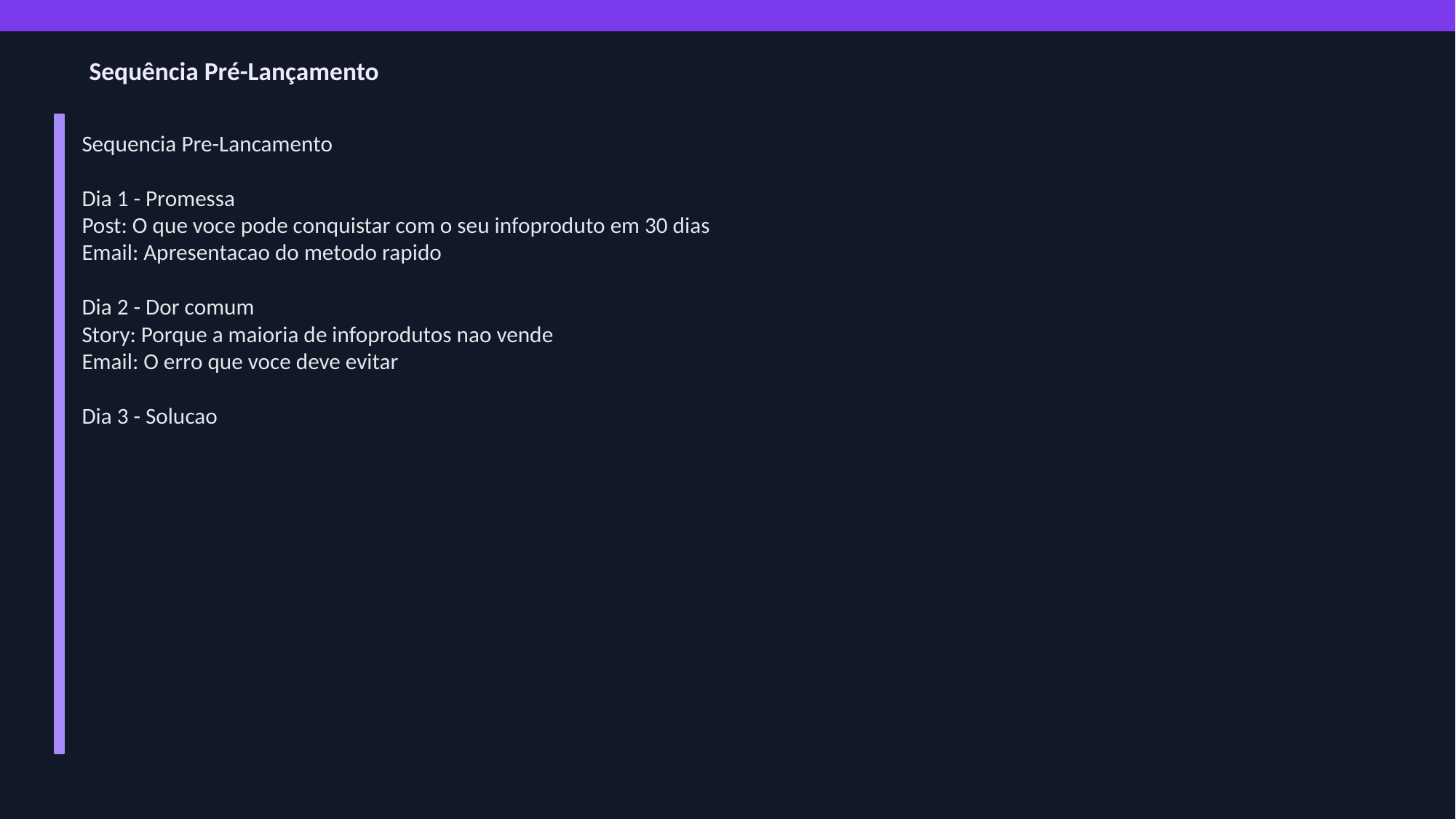

Sequência Pré-Lançamento

Sequencia Pre-Lancamento

Dia 1 - Promessa
Post: O que voce pode conquistar com o seu infoproduto em 30 dias
Email: Apresentacao do metodo rapido

Dia 2 - Dor comum
Story: Porque a maioria de infoprodutos nao vende
Email: O erro que voce deve evitar

Dia 3 - Solucao